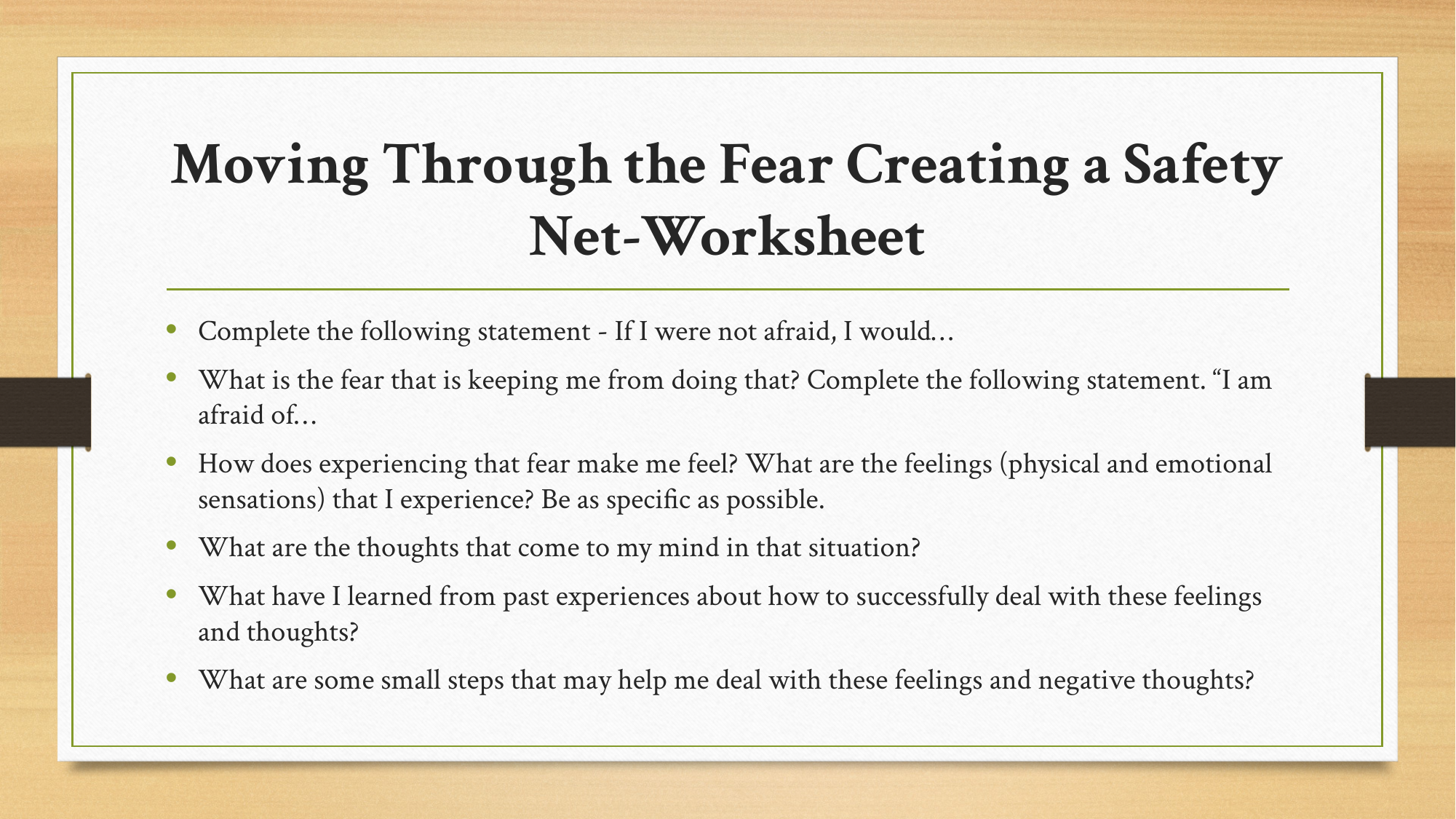

# Moving Through the Fear Creating a Safety Net-Worksheet
Complete the following statement - If I were not afraid, I would…
What is the fear that is keeping me from doing that? Complete the following statement. “I am afraid of…
How does experiencing that fear make me feel? What are the feelings (physical and emotional sensations) that I experience? Be as specific as possible.
What are the thoughts that come to my mind in that situation?
What have I learned from past experiences about how to successfully deal with these feelings and thoughts?
What are some small steps that may help me deal with these feelings and negative thoughts?